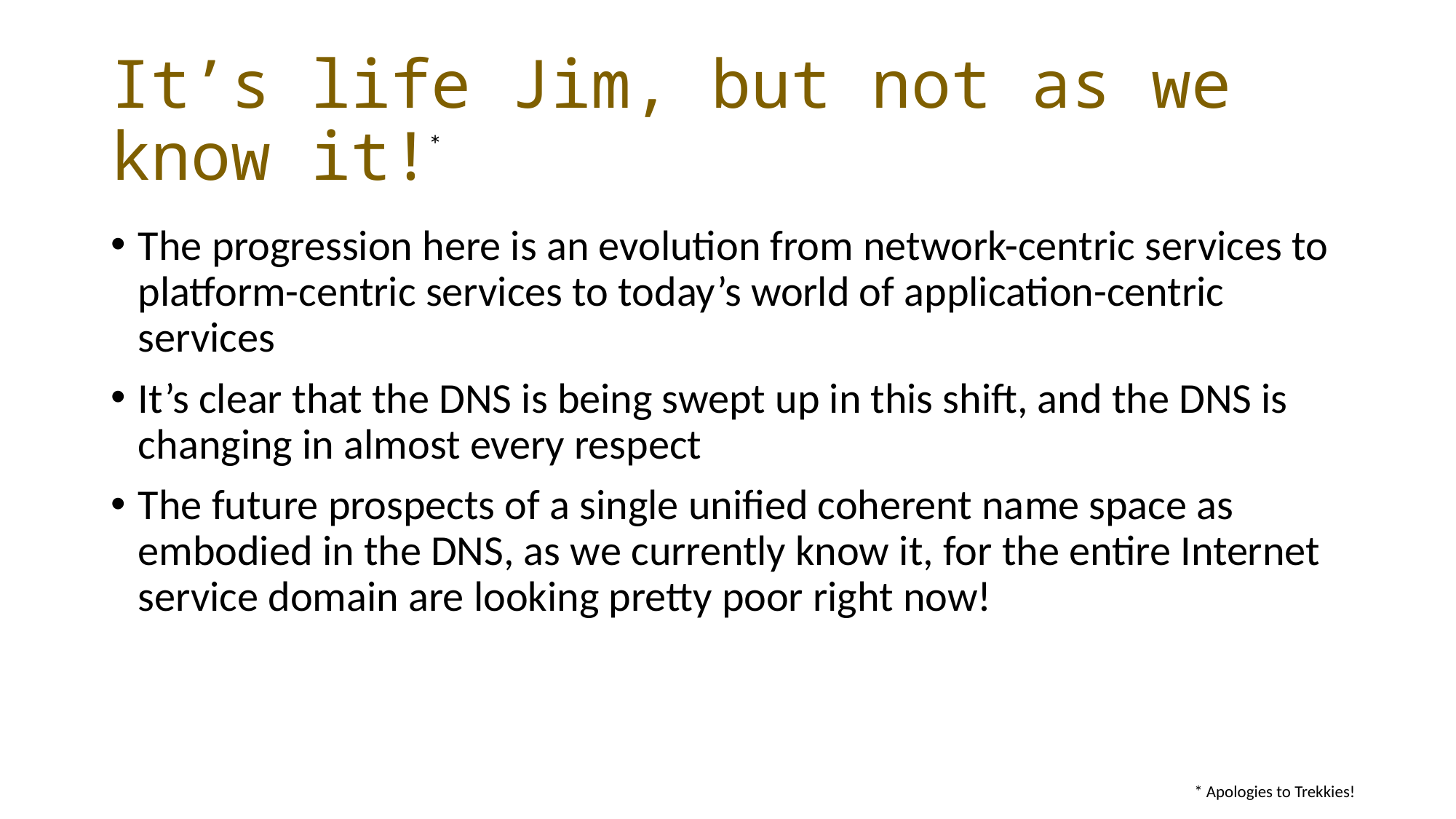

# It’s life Jim, but not as we know it!
*
The progression here is an evolution from network-centric services to platform-centric services to today’s world of application-centric services
It’s clear that the DNS is being swept up in this shift, and the DNS is changing in almost every respect
The future prospects of a single unified coherent name space as embodied in the DNS, as we currently know it, for the entire Internet service domain are looking pretty poor right now!

* Apologies to Trekkies!